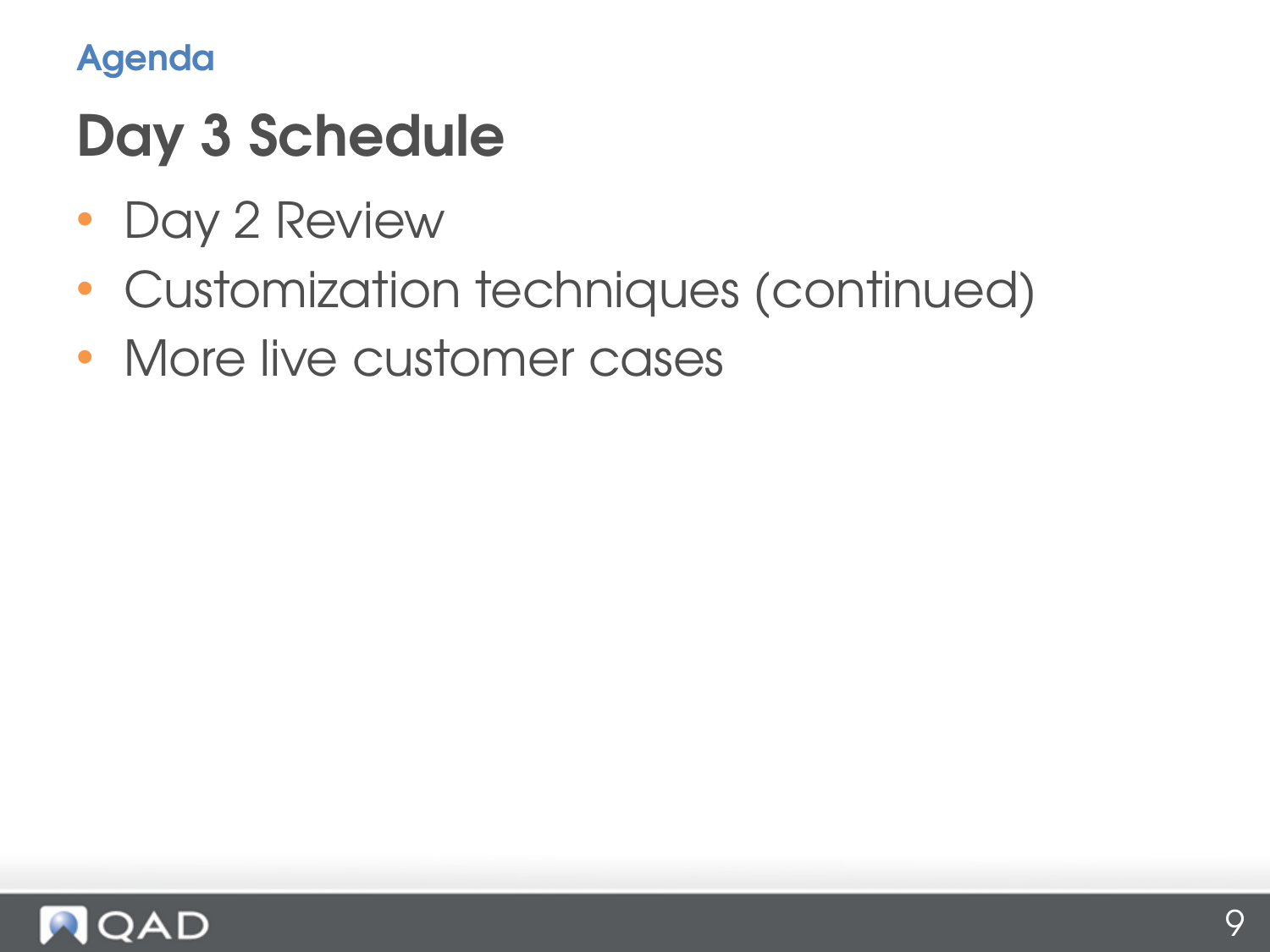

Agenda
# Day 3 Schedule
Day 2 Review
Customization techniques (continued)
More live customer cases

9